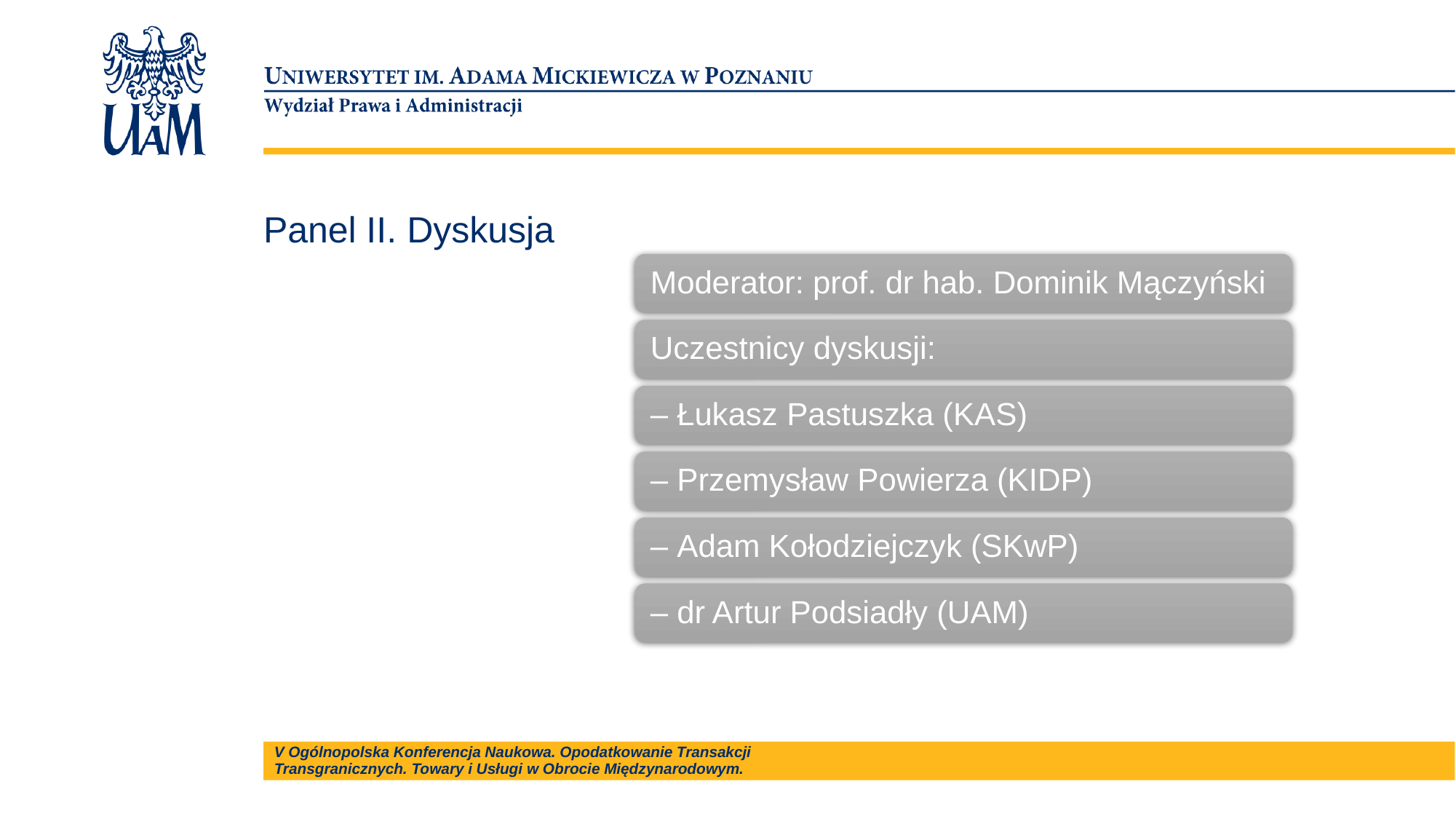

# Panel II. Dyskusja
Moderator: prof. dr hab. Dominik Mączyński
Uczestnicy dyskusji:
– Łukasz Pastuszka (KAS)
– Przemysław Powierza (KIDP)
– Adam Kołodziejczyk (SKwP)
– dr Artur Podsiadły (UAM)
V Ogólnopolska Konferencja Naukowa. Opodatkowanie Transakcji Transgranicznych. Towary i Usługi w Obrocie Międzynarodowym.